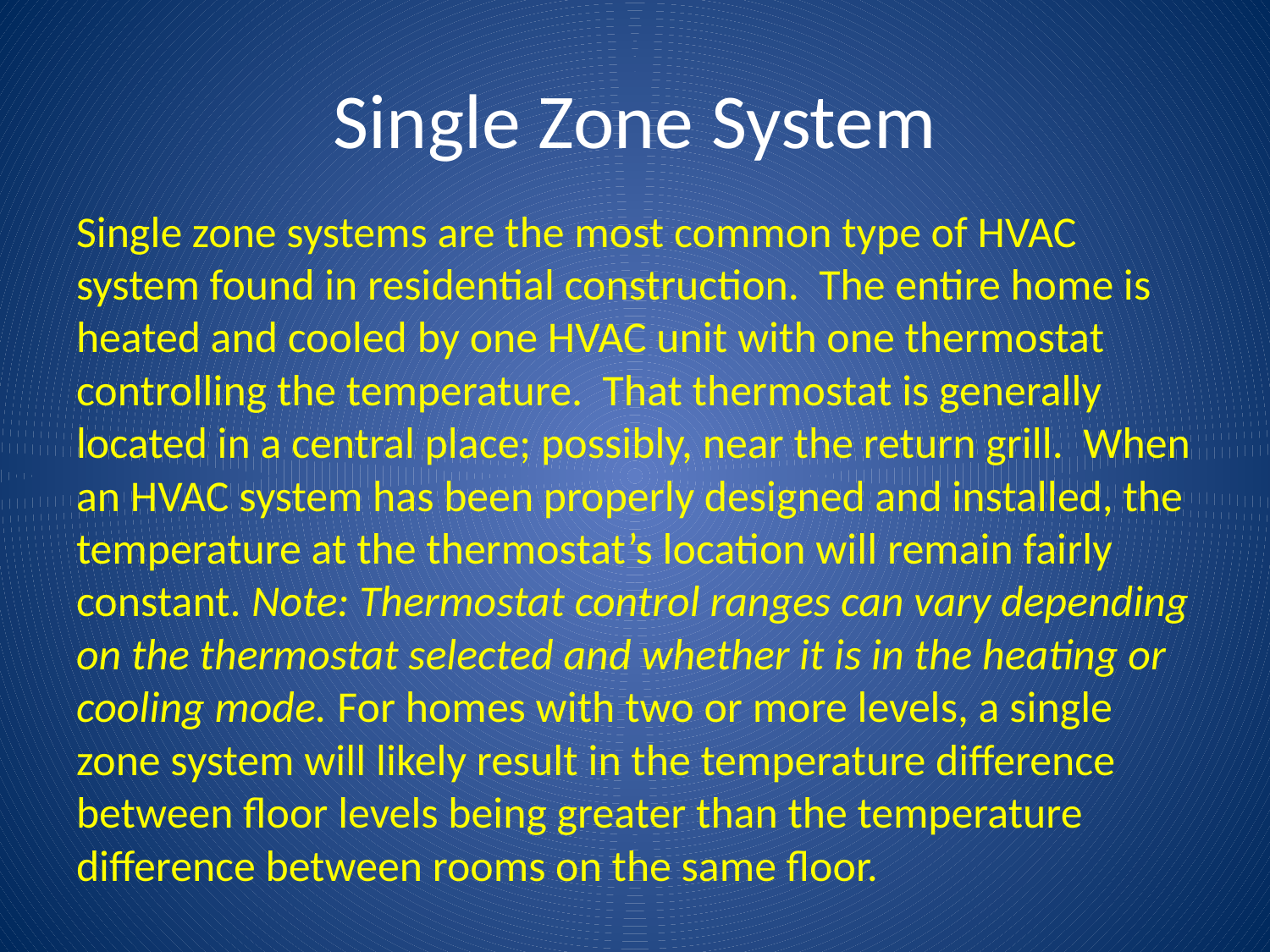

# Single Zone System
Single zone systems are the most common type of HVAC system found in residential construction.  The entire home is heated and cooled by one HVAC unit with one thermostat controlling the temperature.  That thermostat is generally located in a central place; possibly, near the return grill.  When an HVAC system has been properly designed and installed, the temperature at the thermostat’s location will remain fairly constant. Note: Thermostat control ranges can vary depending on the thermostat selected and whether it is in the heating or cooling mode. For homes with two or more levels, a single zone system will likely result in the temperature difference between floor levels being greater than the temperature difference between rooms on the same floor.